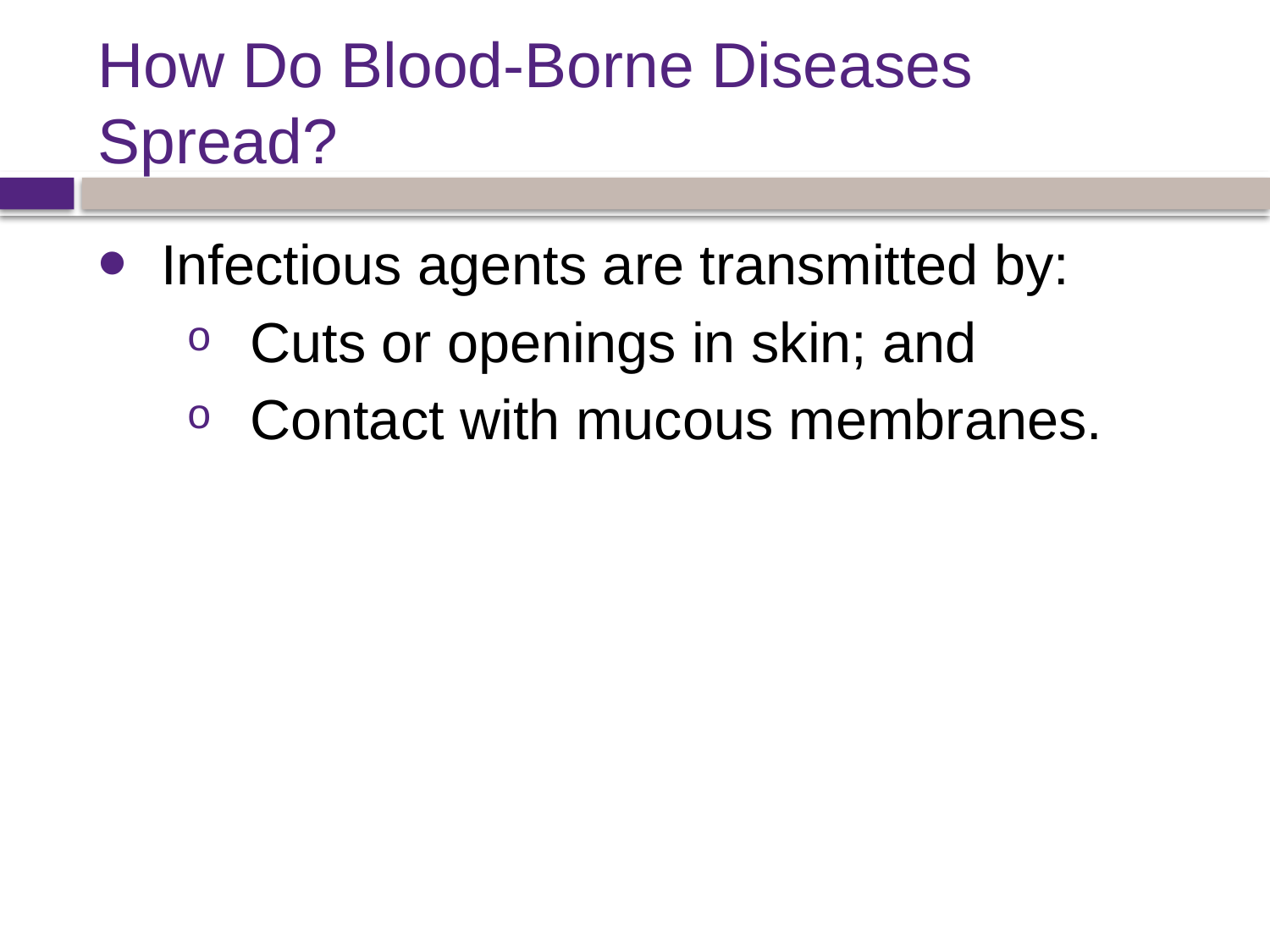

# How Do Blood-Borne Diseases Spread?
Infectious agents are transmitted by:
Cuts or openings in skin; and
Contact with mucous membranes.